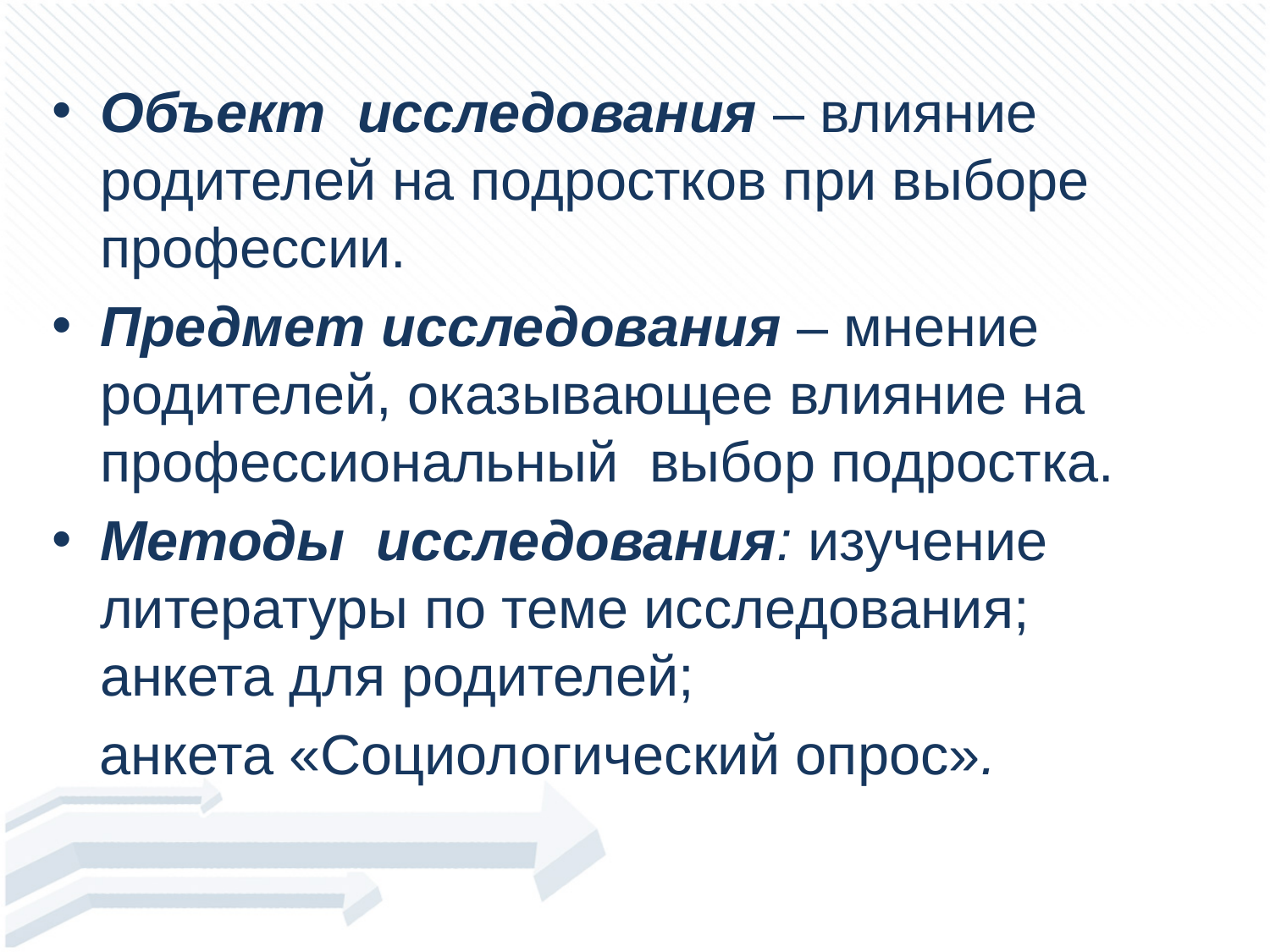

Объект  исследования – влияние родителей на подростков при выборе профессии.
Предмет исследования – мнение родителей, оказывающее влияние на профессиональный  выбор подростка.
Методы  исследования: изучение литературы по теме исследования; анкета для родителей;
   анкета «Социологический опрос».